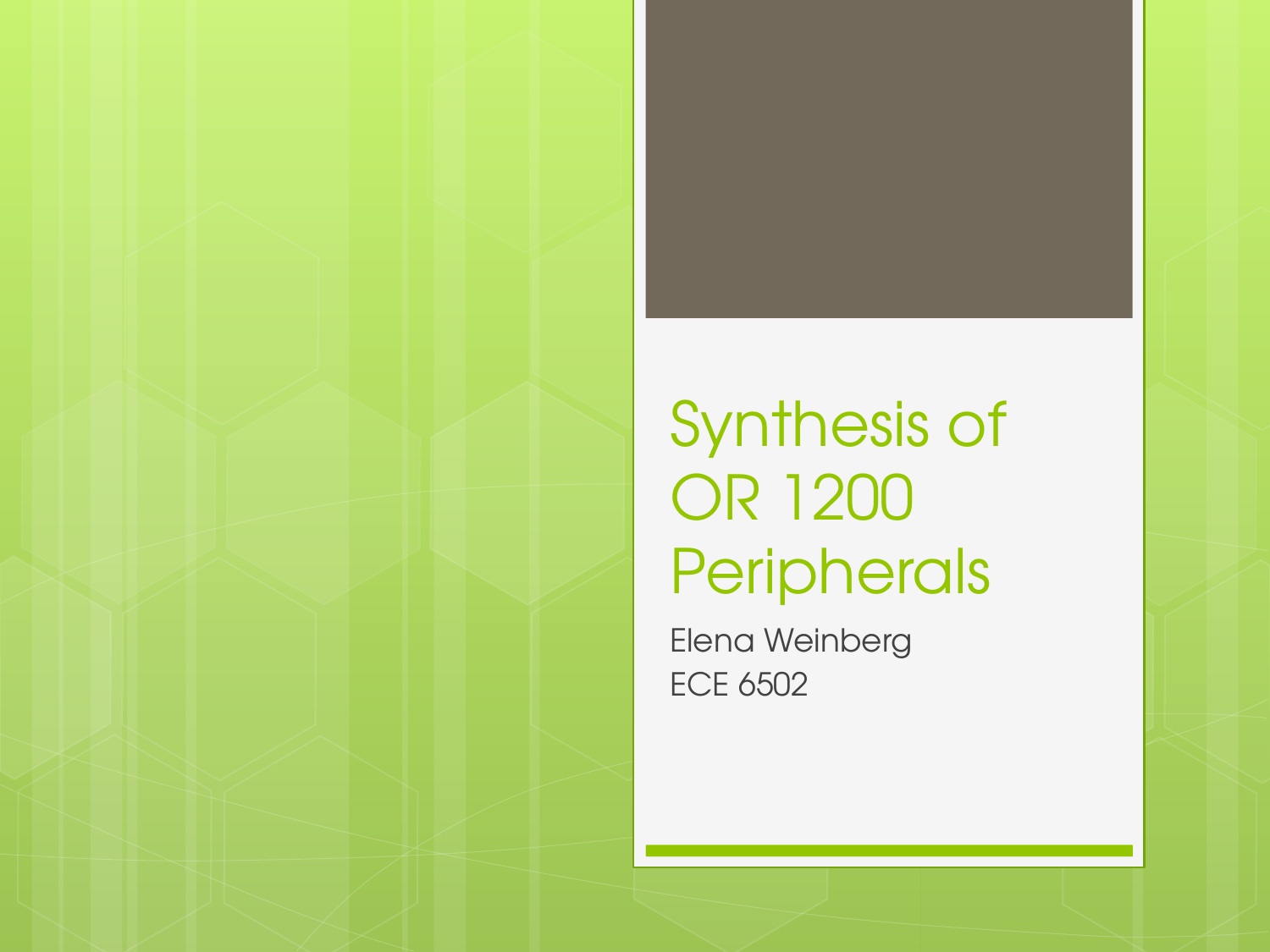

# Synthesis of OR 1200 Peripherals
Elena Weinberg
ECE 6502